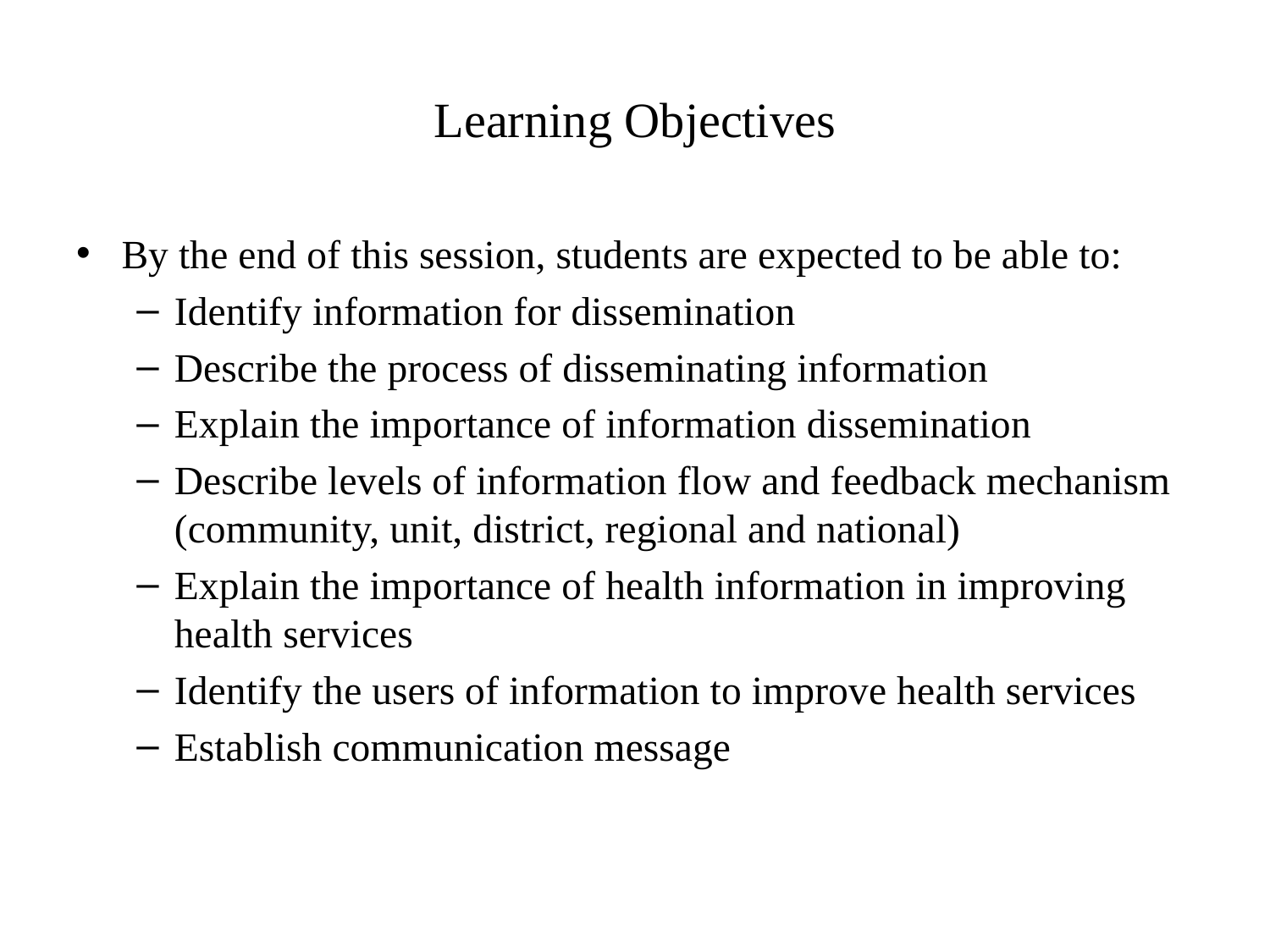

# Learning Objectives
By the end of this session, students are expected to be able to:
Identify information for dissemination
Describe the process of disseminating information
Explain the importance of information dissemination
Describe levels of information flow and feedback mechanism (community, unit, district, regional and national)
Explain the importance of health information in improving health services
Identify the users of information to improve health services
Establish communication message